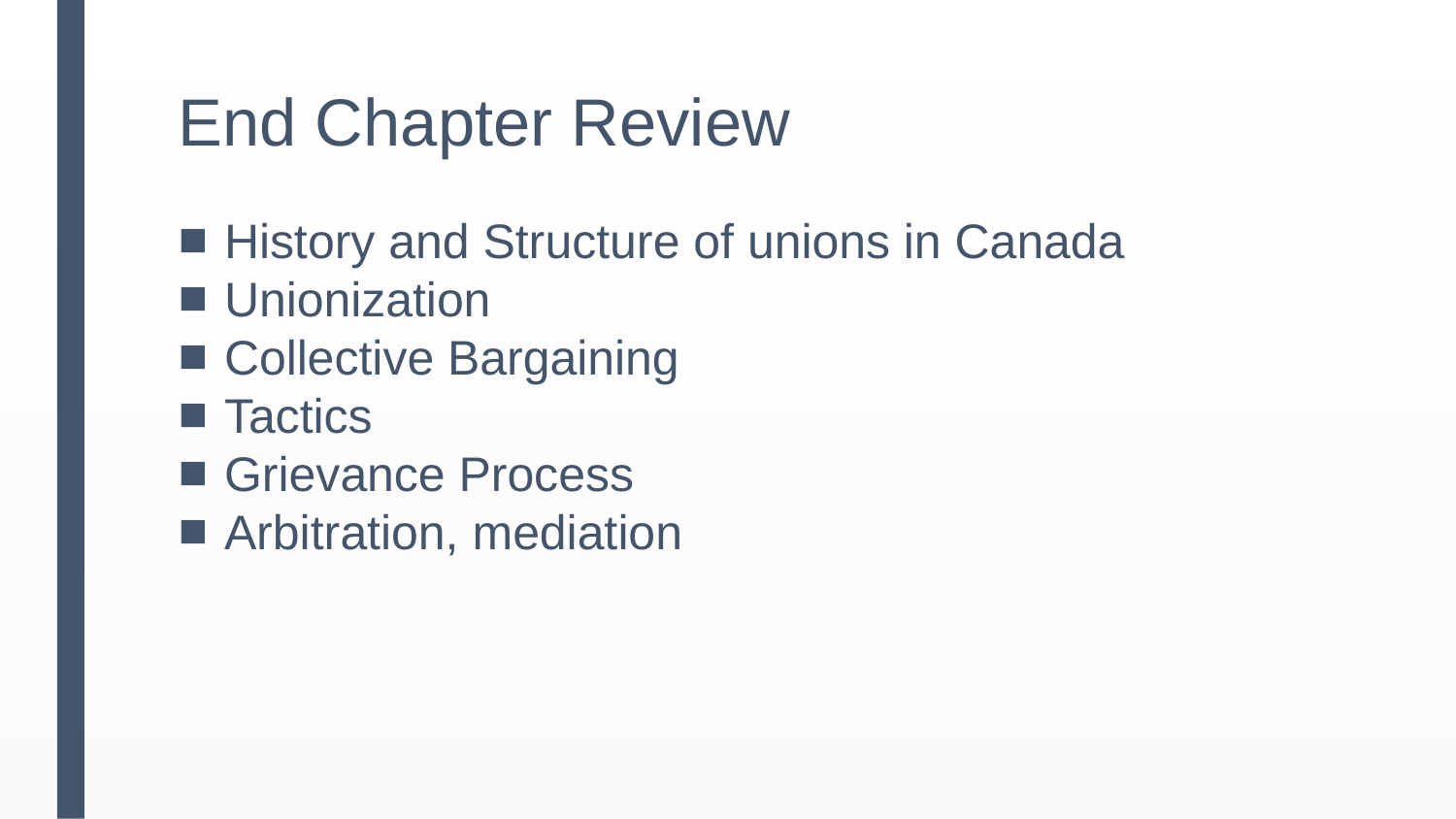

# End Chapter Review
History and Structure of unions in Canada
Unionization
Collective Bargaining
Tactics
Grievance Process
Arbitration, mediation